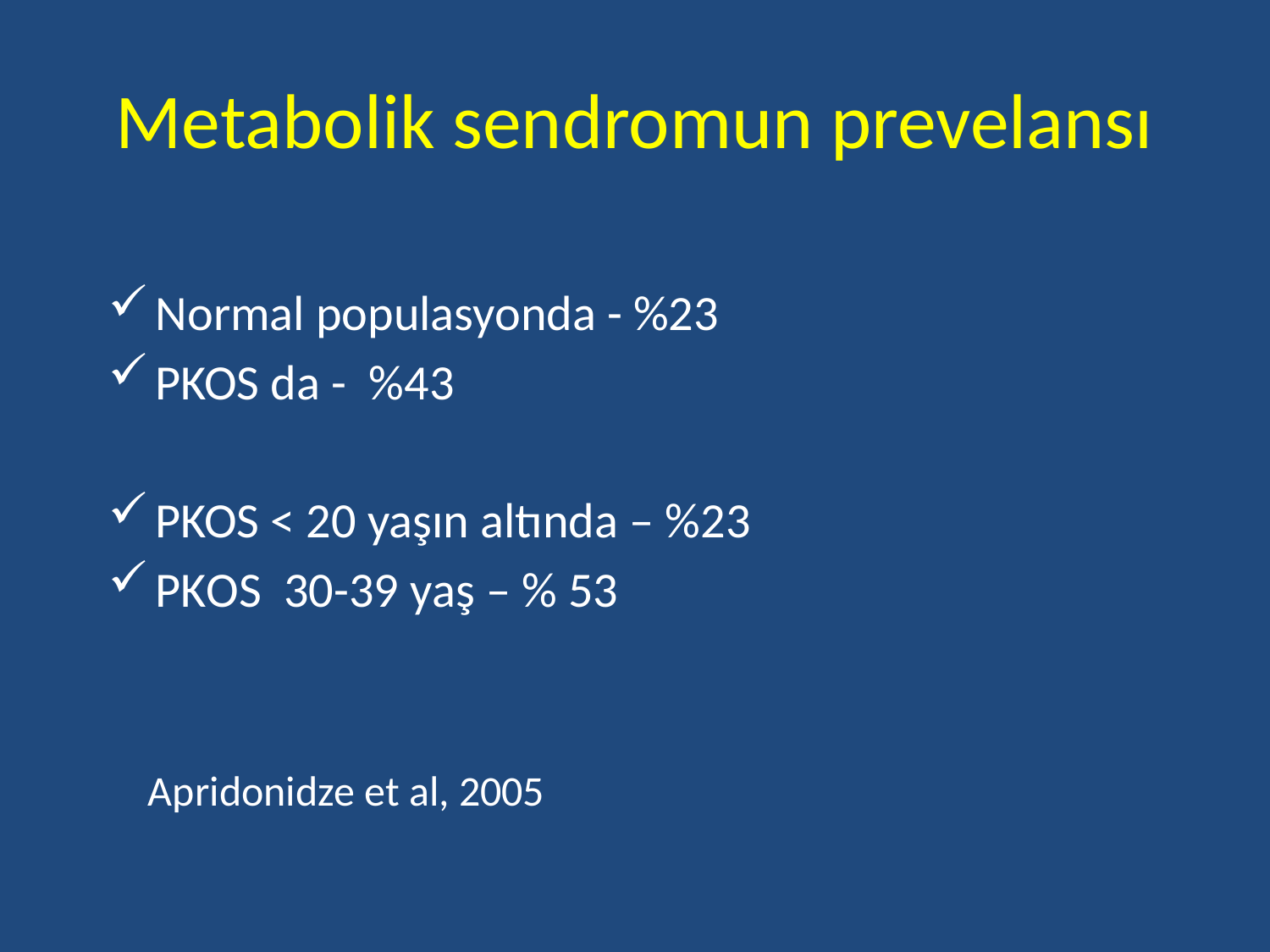

# Metabolik sendromun prevelansı
Normal populasyonda - %23
PKOS da -  %43

PKOS < 20 yaşın altında – %23
PKOS  30-39 yaş – % 53

     Apridonidze et al, 2005